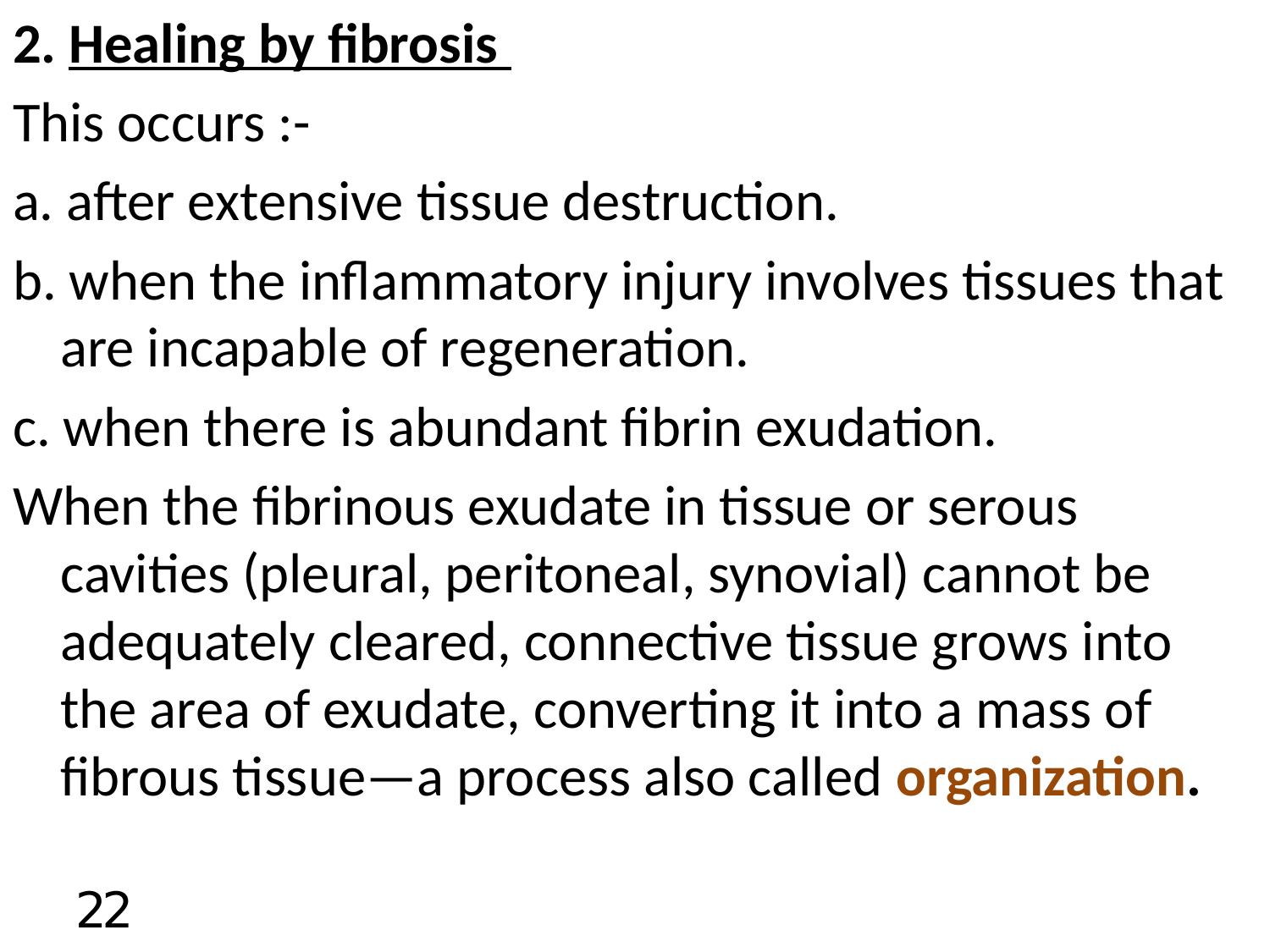

2. Healing by fibrosis
This occurs :-
a. after extensive tissue destruction.
b. when the inflammatory injury involves tissues that are incapable of regeneration.
c. when there is abundant fibrin exudation.
When the fibrinous exudate in tissue or serous cavities (pleural, peritoneal, synovial) cannot be adequately cleared, connective tissue grows into the area of exudate, converting it into a mass of fibrous tissue—a process also called organization.

22